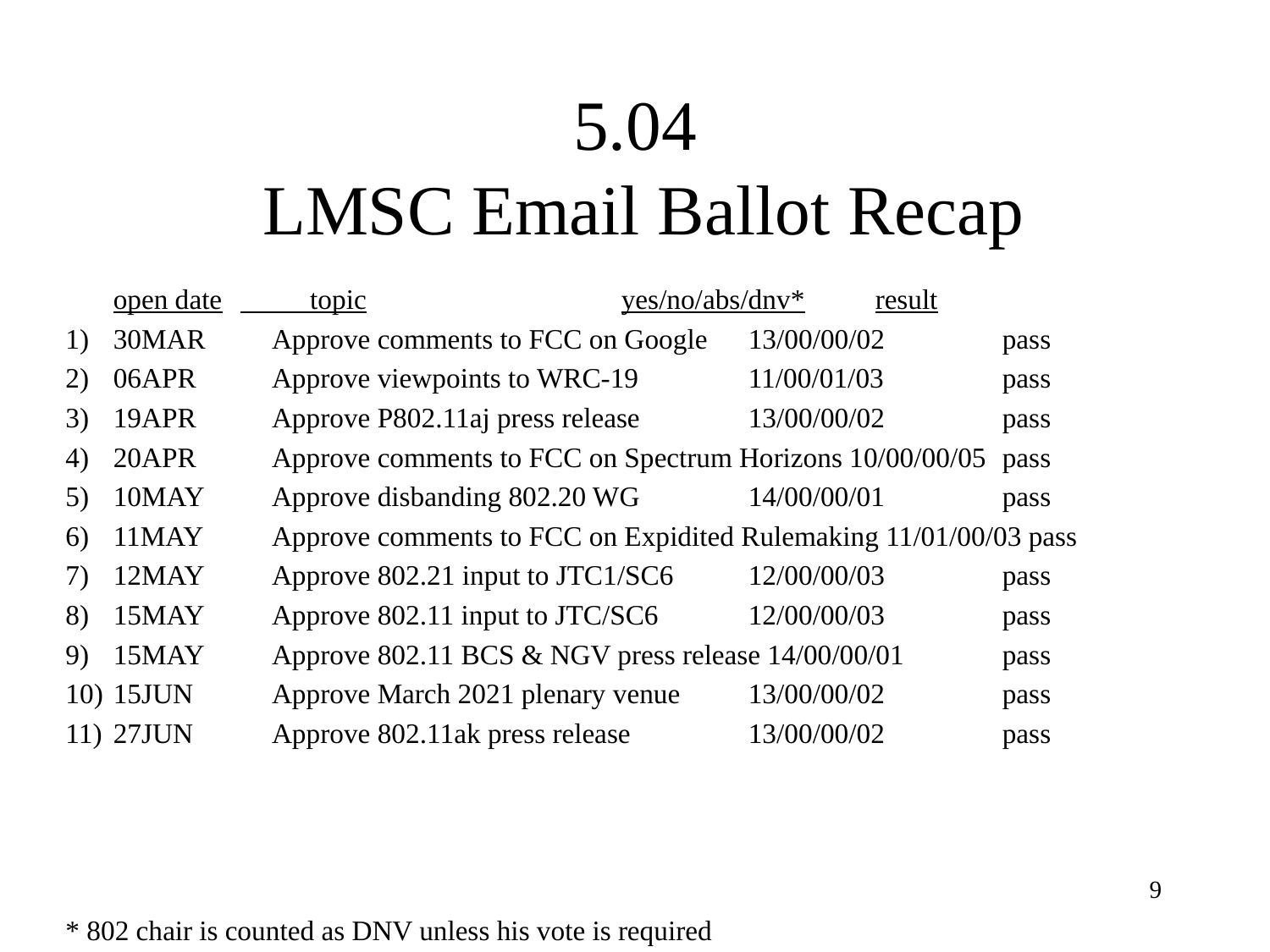

# 5.04 LMSC Email Ballot Recap
	open date	          topic			yes/no/abs/dnv*	result
30MAR	Approve comments to FCC on Google	13/00/00/02	pass
06APR	Approve viewpoints to WRC-19	11/00/01/03	pass
19APR	Approve P802.11aj press release	13/00/00/02	pass
20APR	Approve comments to FCC on Spectrum Horizons 10/00/00/05	pass
10MAY	Approve disbanding 802.20 WG	14/00/00/01	pass
11MAY	Approve comments to FCC on Expidited Rulemaking 11/01/00/03 pass
12MAY	Approve 802.21 input to JTC1/SC6	12/00/00/03	pass
15MAY	Approve 802.11 input to JTC/SC6	12/00/00/03	pass
15MAY	Approve 802.11 BCS & NGV press release 14/00/00/01	pass
15JUN	Approve March 2021 plenary venue	13/00/00/02	pass
27JUN	Approve 802.11ak press release	13/00/00/02	pass

* 802 chair is counted as DNV unless his vote is required

9